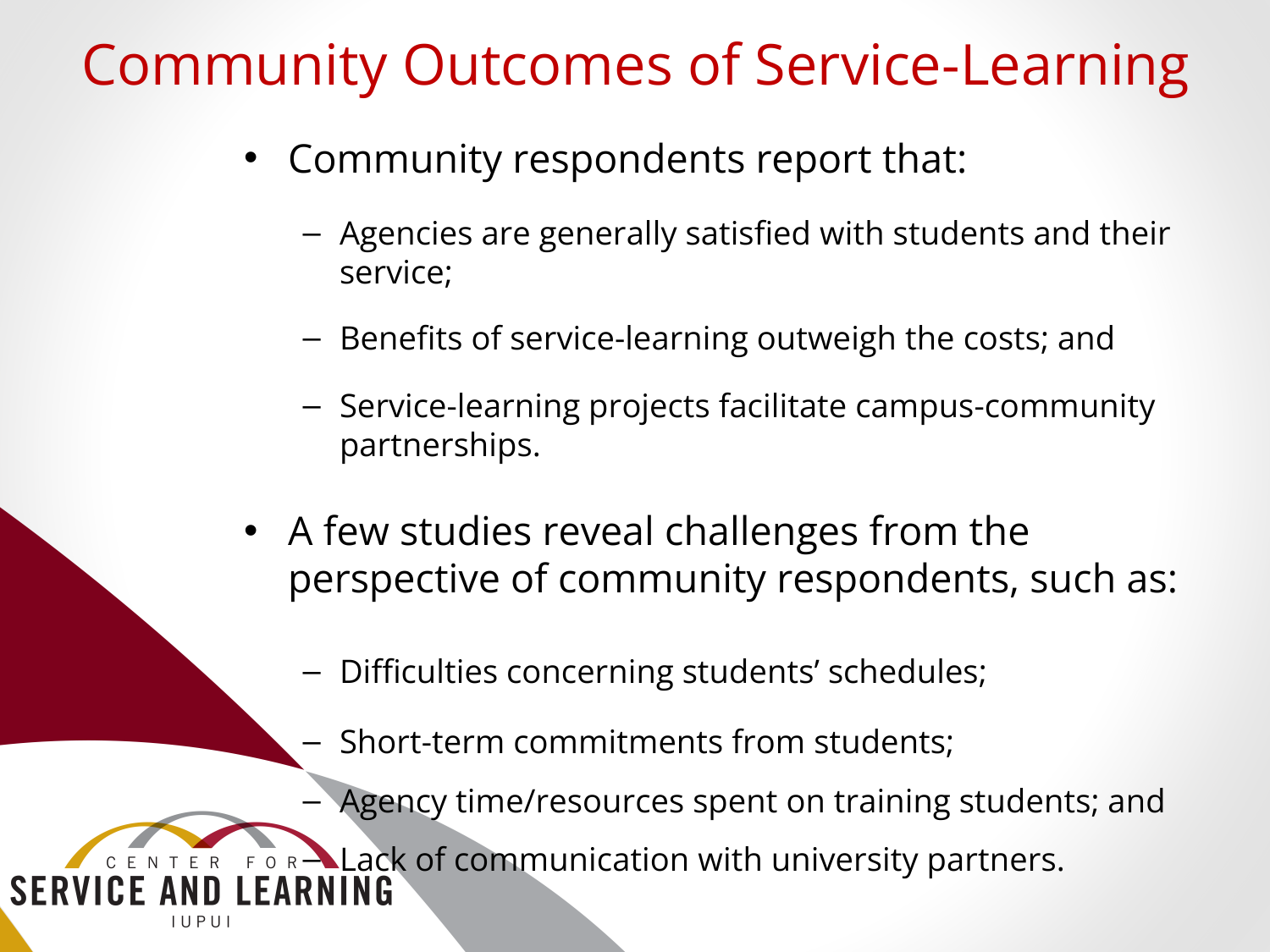

# Community Outcomes of Service-Learning
Community respondents report that:

Agencies are generally satisfied with students and their service;

Benefits of service-learning outweigh the costs; and

Service-learning projects facilitate campus-community partnerships.

A few studies reveal challenges from the perspective of community respondents, such as:

Difficulties concerning students’ schedules;

Short-term commitments from students;

Agency time/resources spent on training students; and

Lack of communication with university partners.